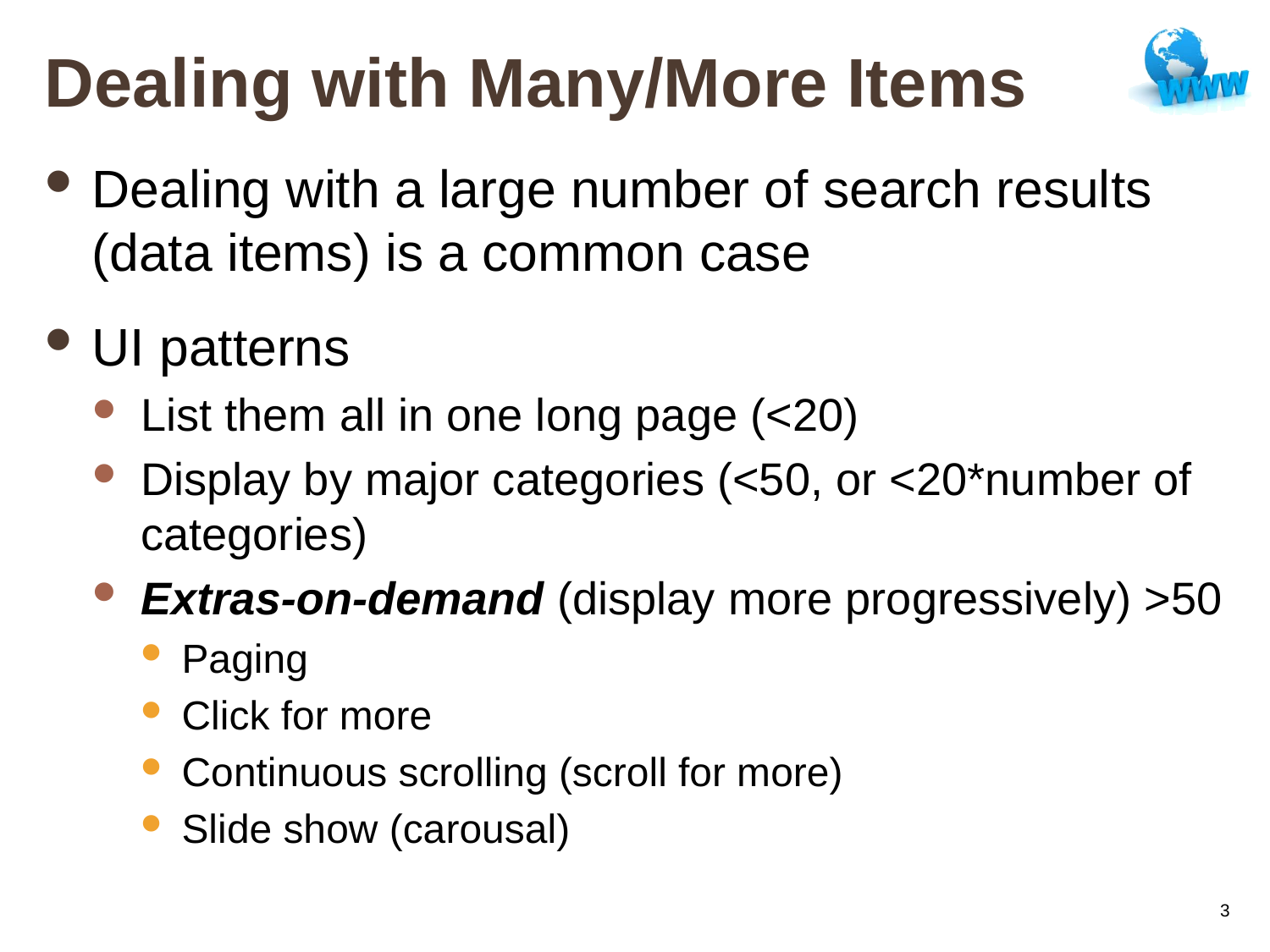

# Dealing with Many/More Items
Dealing with a large number of search results (data items) is a common case
UI patterns
List them all in one long page (<20)
Display by major categories (<50, or <20*number of categories)
Extras-on-demand (display more progressively) >50
Paging
Click for more
Continuous scrolling (scroll for more)
Slide show (carousal)

3